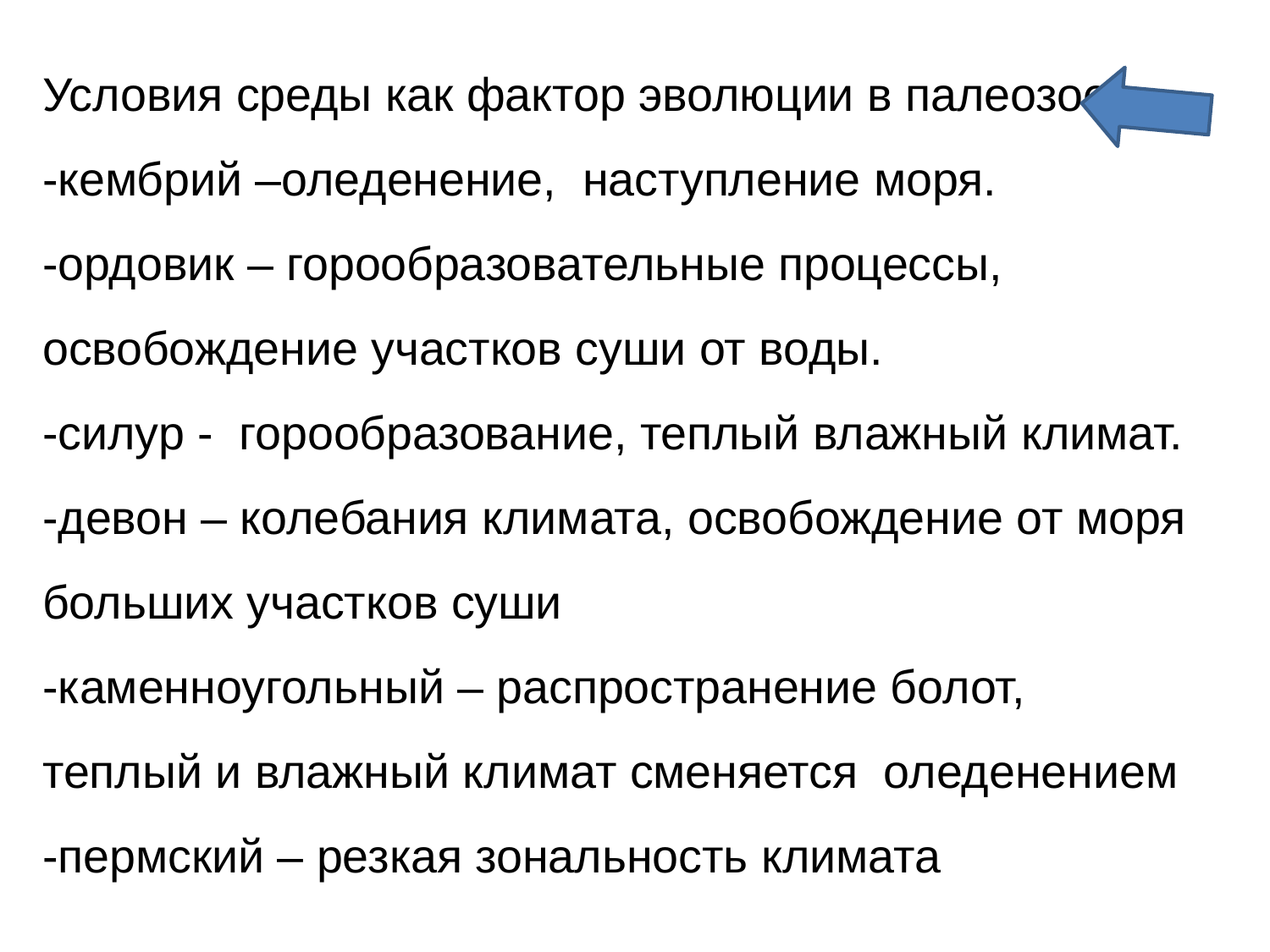

Условия среды как фактор эволюции в палеозое
-кембрий –оледенение,  наступление моря.
-ордовик – горообразовательные процессы, освобождение участков суши от воды.
-силур -  горообразование, теплый влажный климат.
-девон – колебания климата, освобождение от моря больших участков суши
-каменноугольный – распространение болот, теплый и влажный климат сменяется  оледенением
-пермский – резкая зональность климата